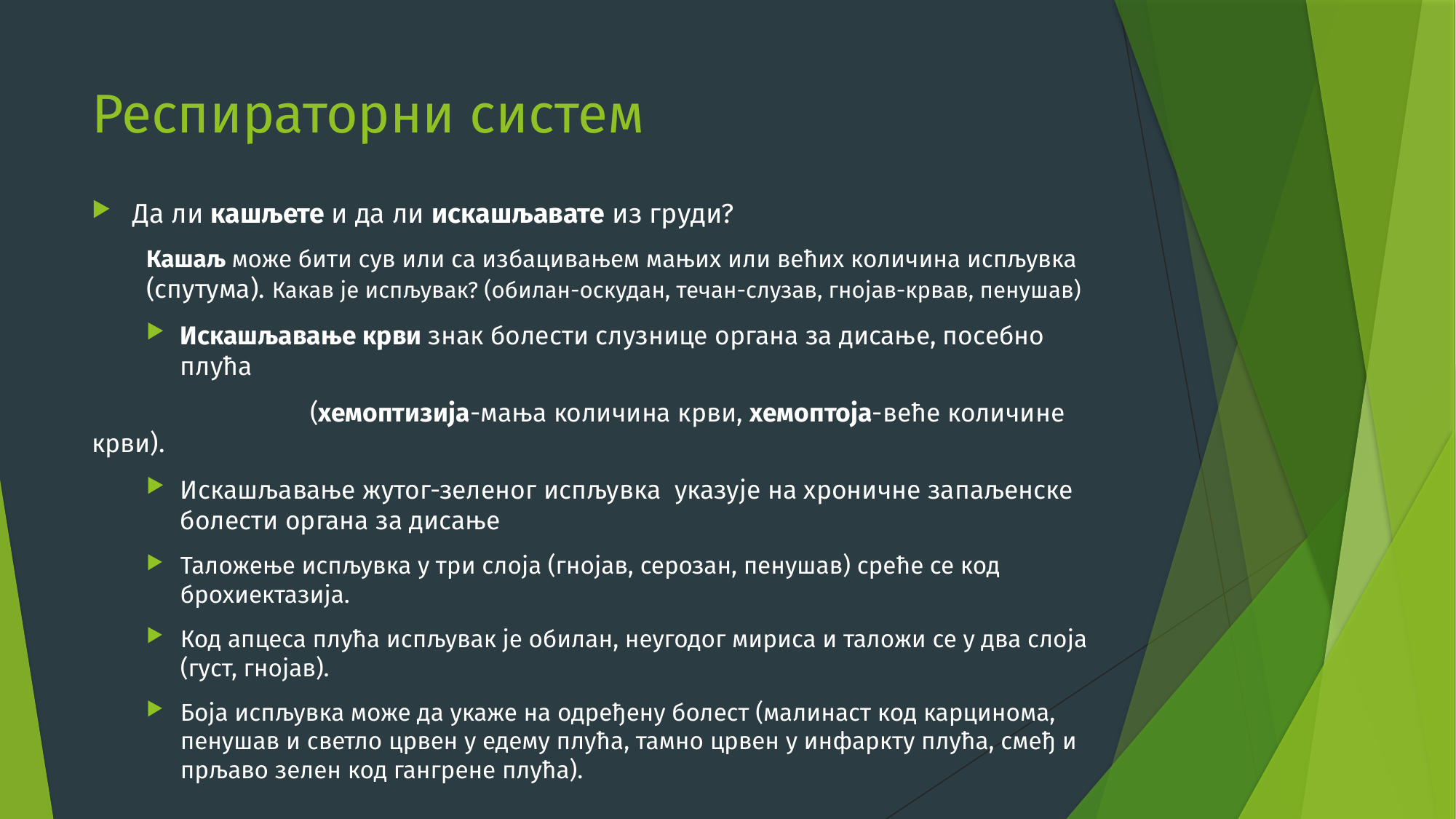

# Респираторни систем
Да ли кашљете и да ли искашљавате из груди?
Кашаљ може бити сув или са избацивањем мањих или већих количина испљувка (спутума). Какав је испљувак? (обилан-оскудан, течан-слузав, гнојав-крвав, пенушав)
Искашљавање крви знак болести слузнице органа за дисање, посебно плућа
		(хемоптизија-мања количина крви, хемоптоја-веће количине крви).
Искашљавање жутог-зеленог испљувка  указује на хроничне запаљенске болести органа за дисање
Таложење испљувка у три слоја (гнојав, серозан, пенушав) среће се код брохиектазија.
Код апцеса плућа испљувак је обилан, неугодог мириса и таложи се у два слоја (густ, гнојав).
Боја испљувка може да укаже на одређену болест (малинаст код карцинома, пенушав и светло црвен у едему плућа, тамно црвен у инфаркту плућа, смеђ и прљаво зелен код гангрене плућа).